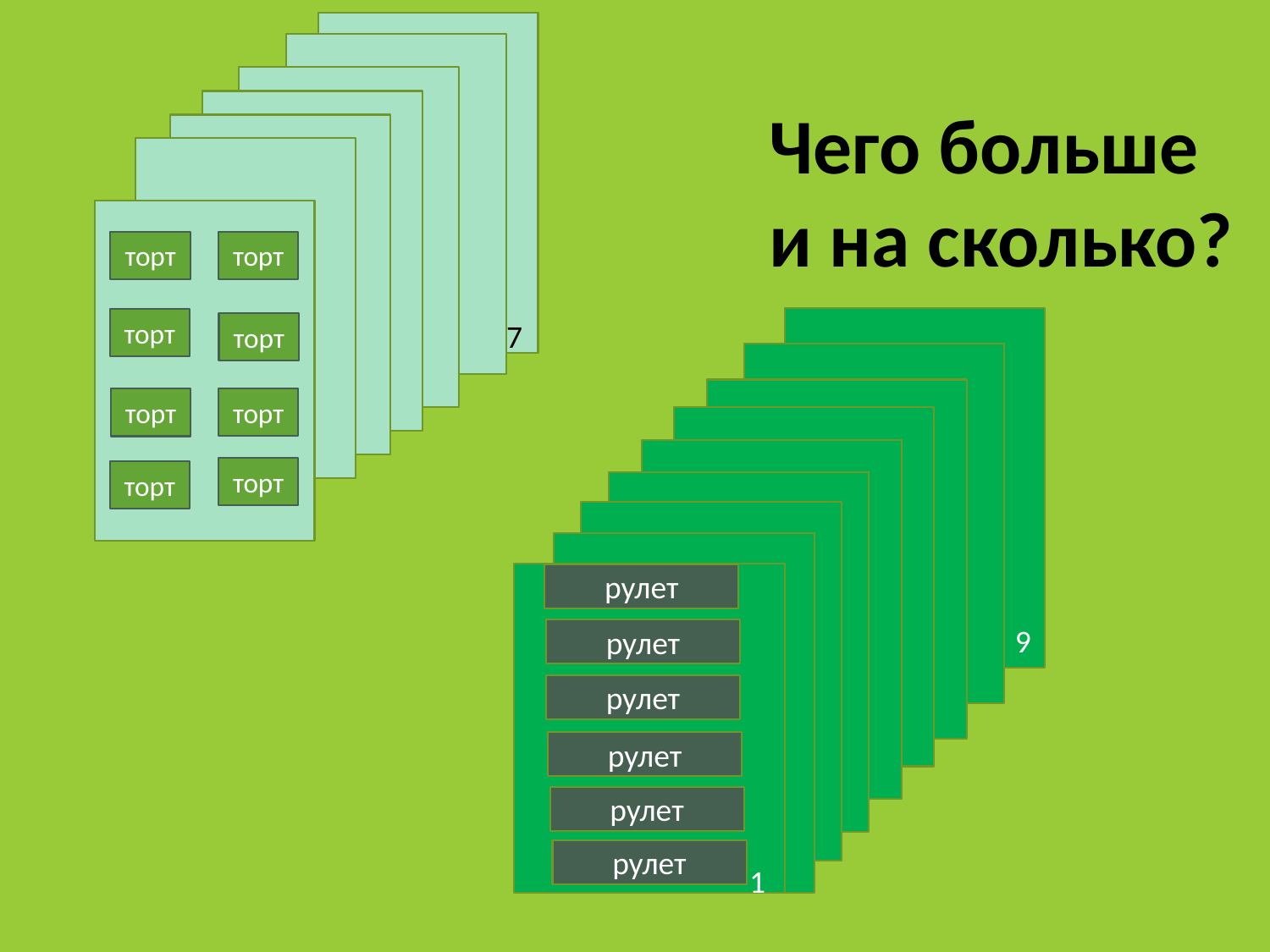

7

Чего больше
и на сколько?

торт
торт

                              9
торт
торт

9

                        9          9
торт
торт

торт
торт

                              1
рулет
рулет
рулет
рулет
рулет
рулет